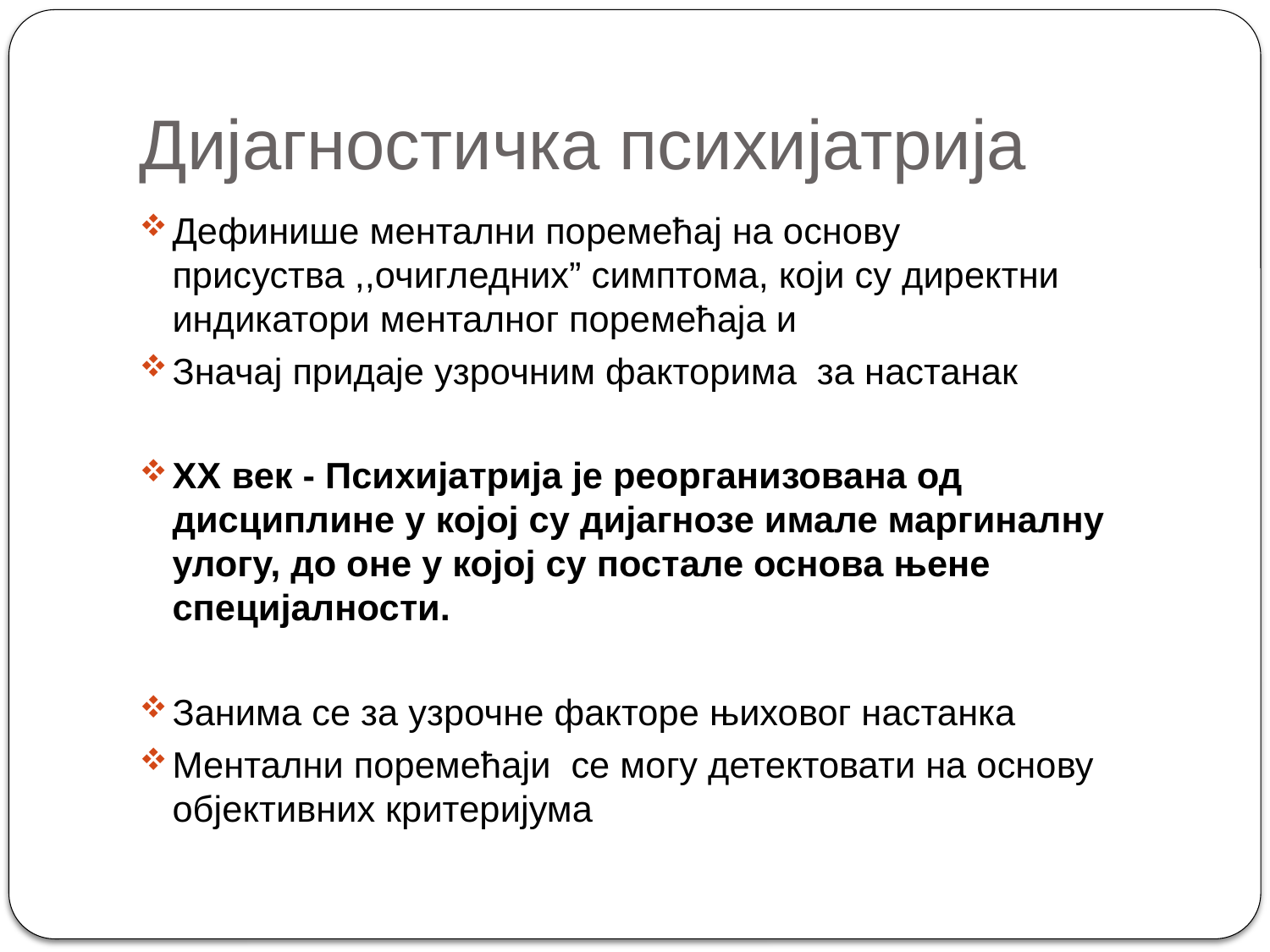

# Дијагностичка психијатрија
Дефинише ментални поремећај на основу присуства ,,очигледних” симптома, који су директни индикатори менталног поремећаја и
Значај придаје узрочним факторима  за настанак

XX век - Психијатрија је реорганизована од дисциплине у којој су дијагнозе имале маргиналну улогу, до оне у којој су постале основа њене специјалности.

Занима се за узрочне факторе њиховог настанка
Ментални поремећаји  се могу детектовати на основу објективних критеријума